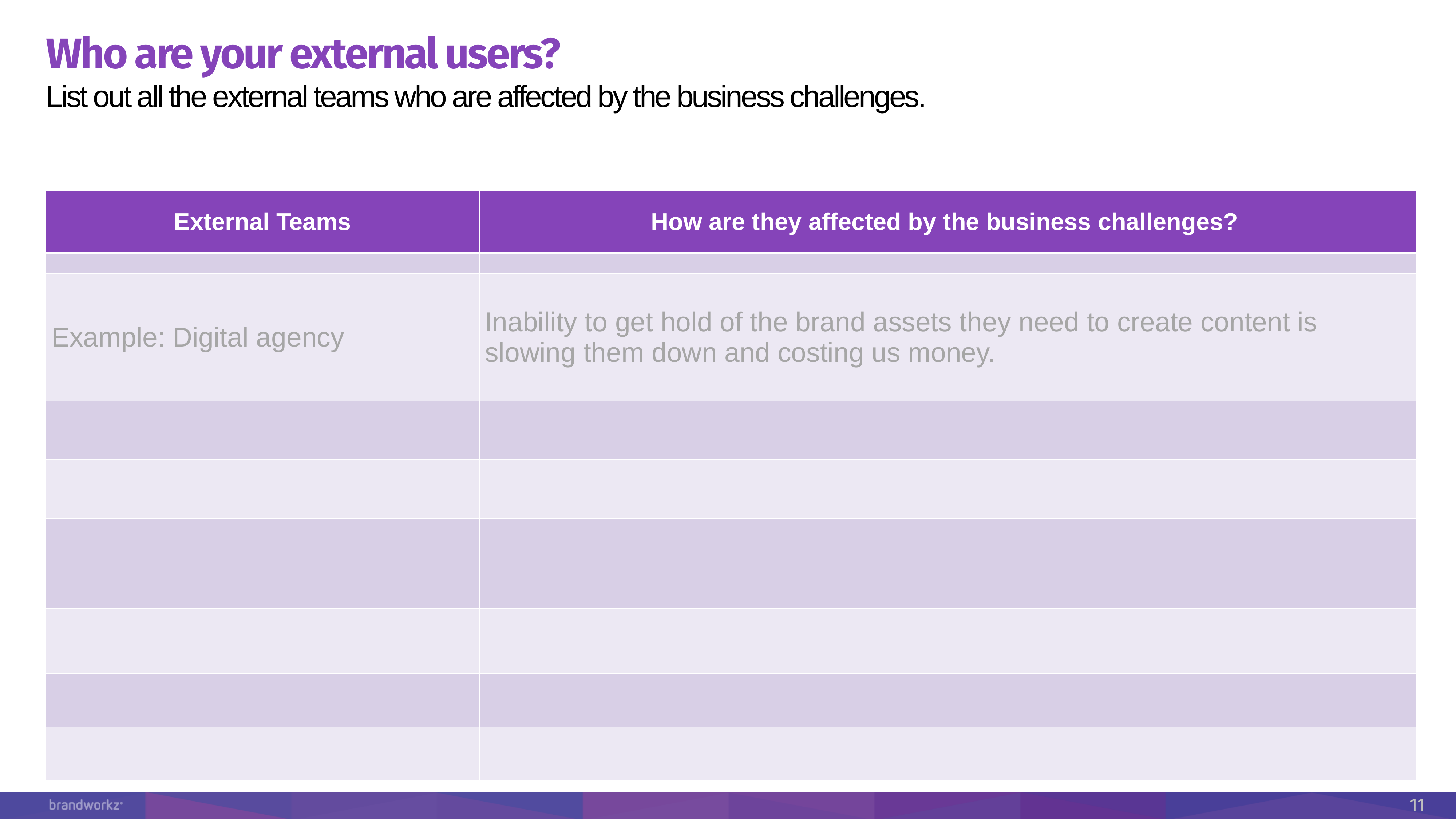

# Who are your external users? List out all the external teams who are affected by the business challenges.
| External Teams | How are they affected by the business challenges? |
| --- | --- |
|  |  |
| Example: Digital agency | Inability to get hold of the brand assets they need to create content is slowing them down and costing us money. |
|  |  |
|  |  |
|  |  |
|  |  |
|  |  |
|  |  |